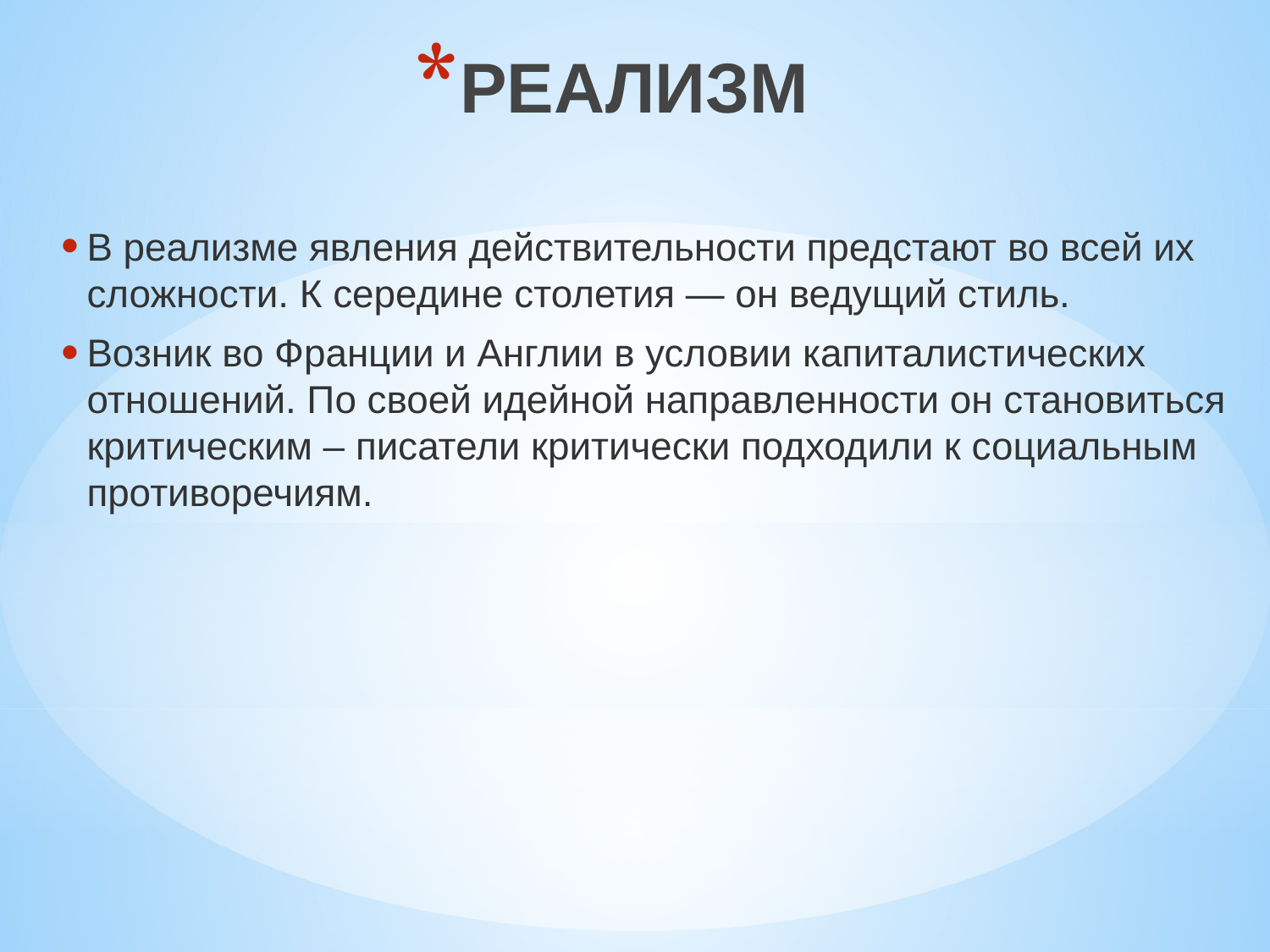

# РЕАЛИЗМ
В реализме явления действительности предстают во всей их сложности. К середине столетия — он ведущий стиль.
Возник во Франции и Англии в условии капиталистических отношений. По своей идейной направленности он становиться критическим – писатели критически подходили к социальным противоречиям.